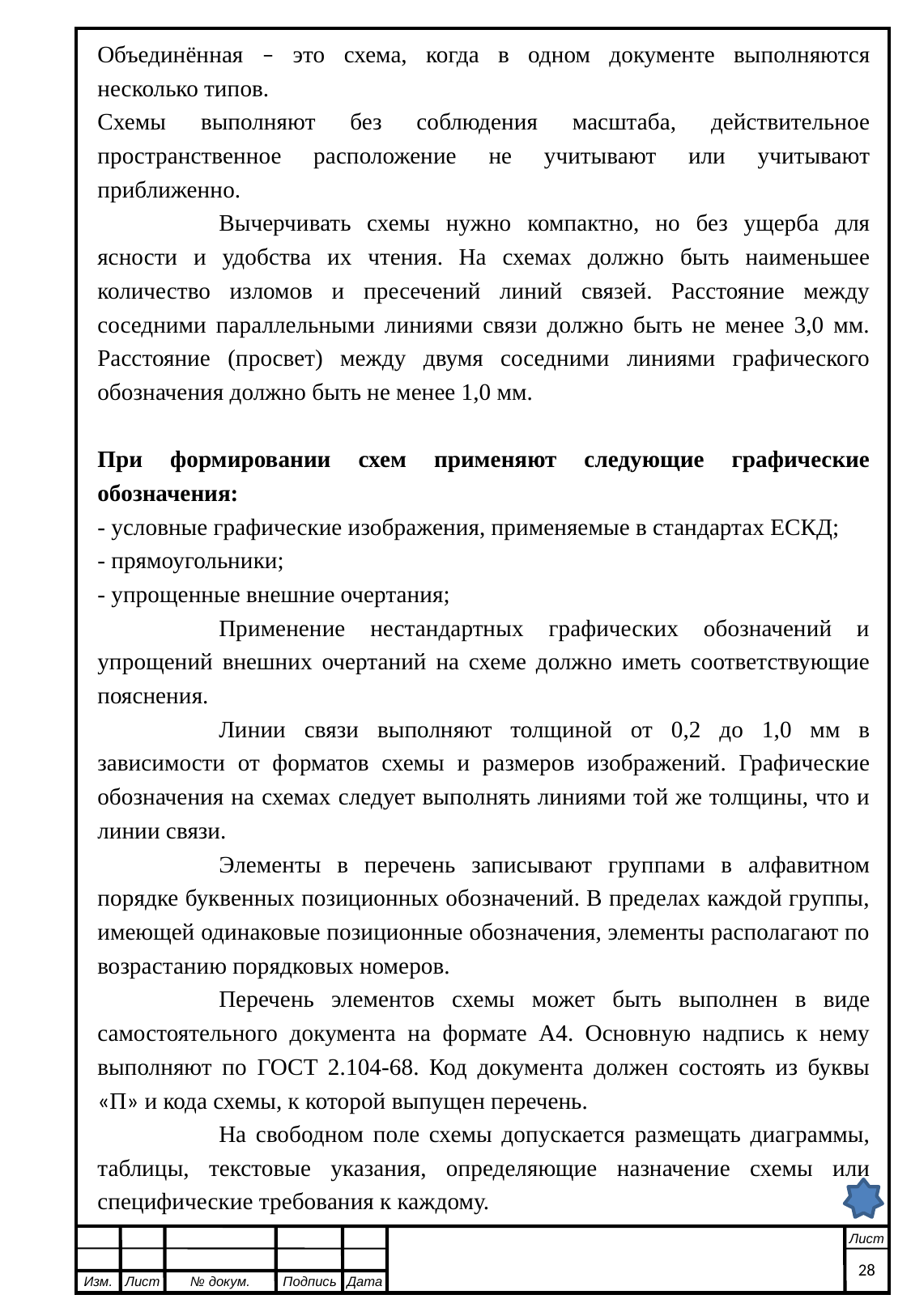

Объединённая – это схема, когда в одном документе выполняются несколько типов.
Схемы выполняют без соблюдения масштаба, действительное пространственное расположение не учитывают или учитывают приближенно.
	Вычерчивать схемы нужно компактно, но без ущерба для ясности и удобства их чтения. На схемах должно быть наименьшее количество изломов и пресечений линий связей. Расстояние между соседними параллельными линиями связи должно быть не менее 3,0 мм. Расстояние (просвет) между двумя соседними линиями графического обозначения должно быть не менее 1,0 мм.

При формировании схем применяют следующие графические обозначения:
- условные графические изображения, применяемые в стандартах ЕСКД;
- прямоугольники;
- упрощенные внешние очертания;
	Применение нестандартных графических обозначений и упрощений внешних очертаний на схеме должно иметь соответствующие пояснения.
	Линии связи выполняют толщиной от 0,2 до 1,0 мм в зависимости от форматов схемы и размеров изображений. Графические обозначения на схемах следует выполнять линиями той же толщины, что и линии связи.
	Элементы в перечень записывают группами в алфавитном порядке буквенных позиционных обозначений. В пределах каждой группы, имеющей одинаковые позиционные обозначения, элементы располагают по возрастанию порядковых номеров.
	Перечень элементов схемы может быть выполнен в виде самостоятельного документа на формате А4. Основную надпись к нему выполняют по ГОСТ 2.104-68. Код документа должен состоять из буквы «П» и кода схемы, к которой выпущен перечень.
	На свободном поле схемы допускается размещать диаграммы, таблицы, текстовые указания, определяющие назначение схемы или специфические требования к каждому.

Лист

28

Изм.
Лист
№ докум.
Подпись
Дата